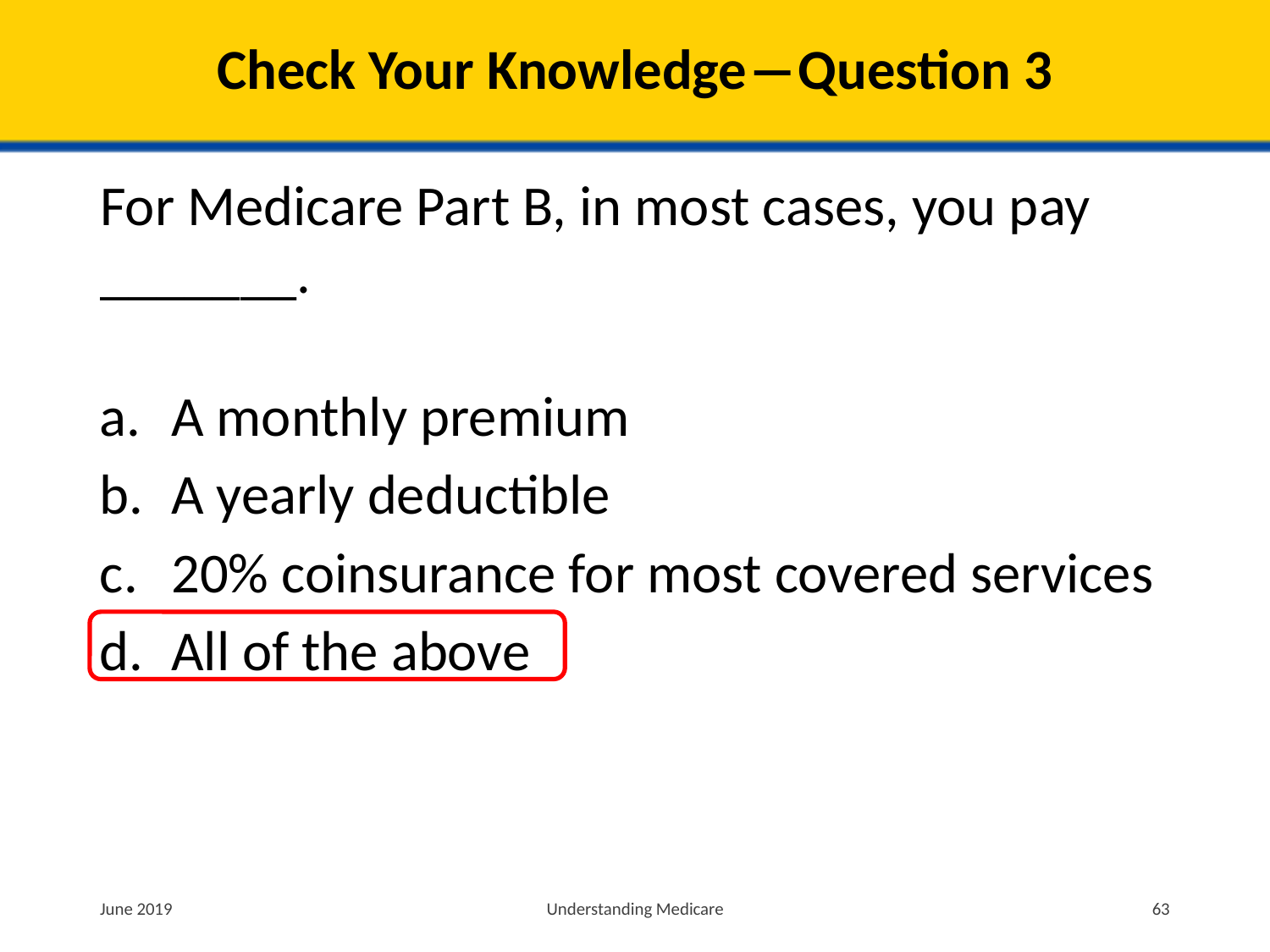

# Check Your Knowledge―Question 3
For Medicare Part B, in most cases, you pay _______.
A monthly premium
A yearly deductible
20% coinsurance for most covered services
All of the above

June 2019
Understanding Medicare
63